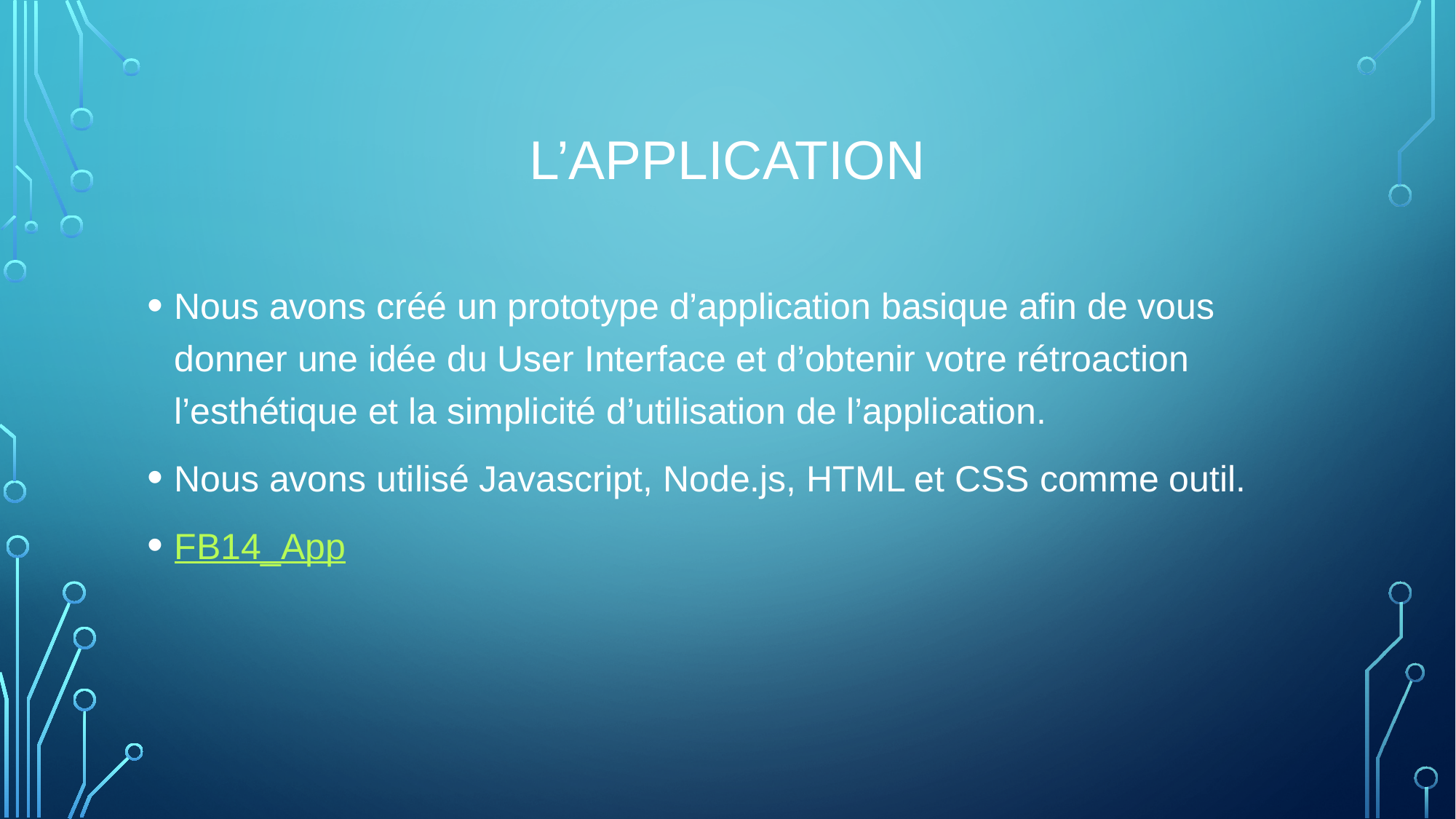

# L’APPLICATION
Nous avons créé un prototype d’application basique afin de vous donner une idée du User Interface et d’obtenir votre rétroaction l’esthétique et la simplicité d’utilisation de l’application.
Nous avons utilisé Javascript, Node.js, HTML et CSS comme outil.
FB14_App